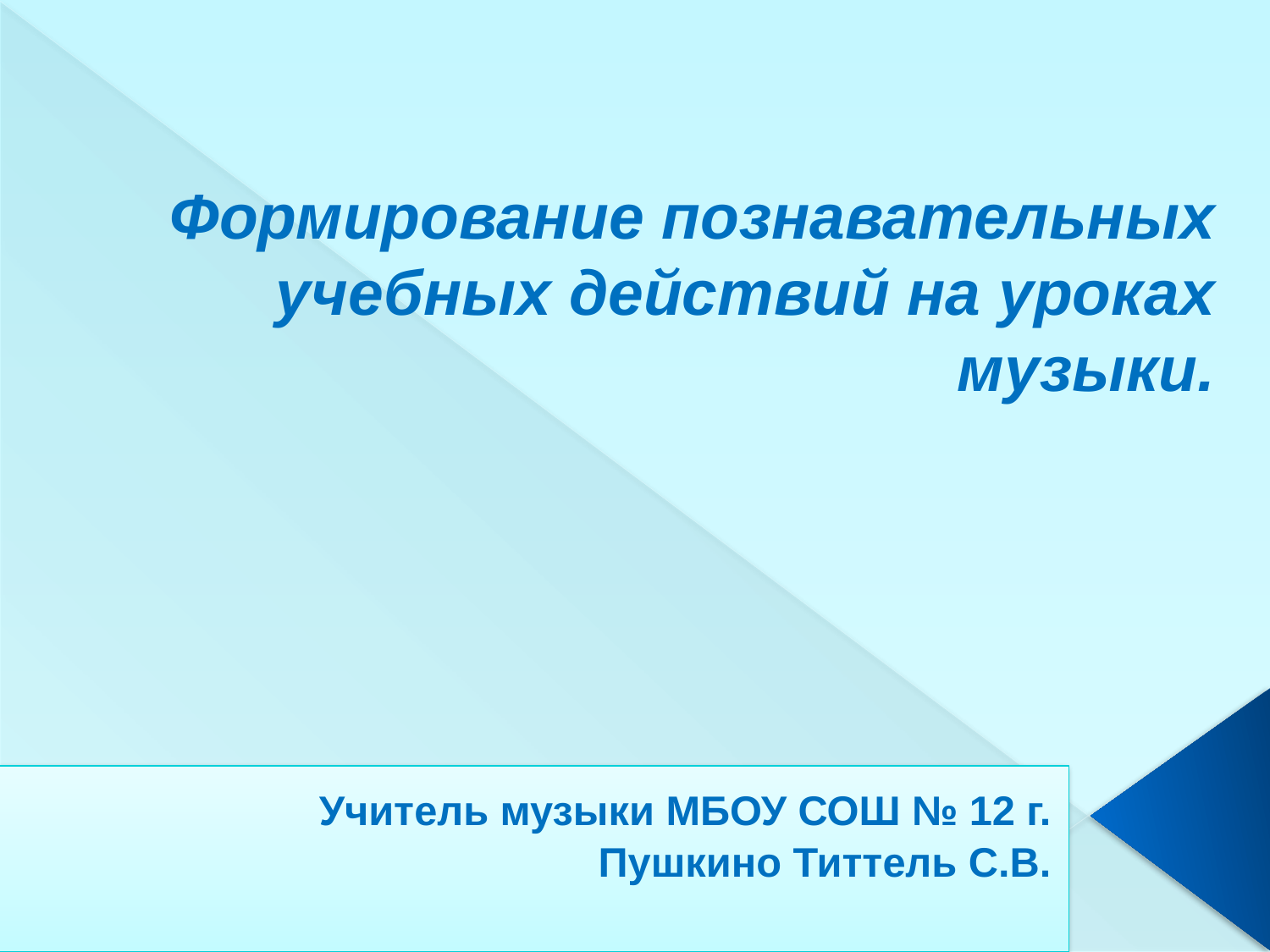

# Формирование познавательных учебных действий на уроках музыки.
        Учитель музыки МБОУ СОШ № 12 г. Пушкино Титтель С.В.